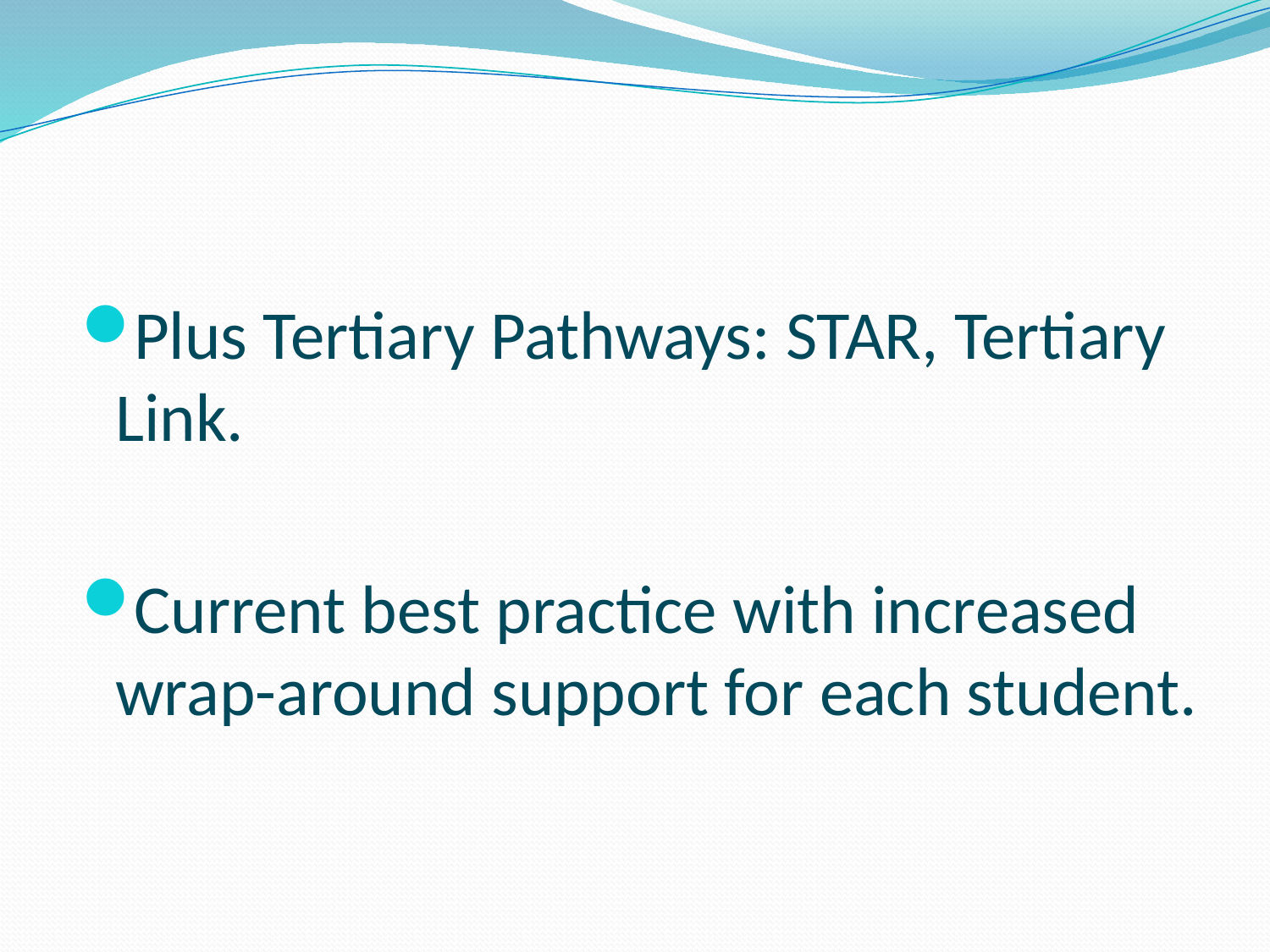

Plus Tertiary Pathways: STAR, Tertiary Link.

Current best practice with increased wrap-around support for each student.